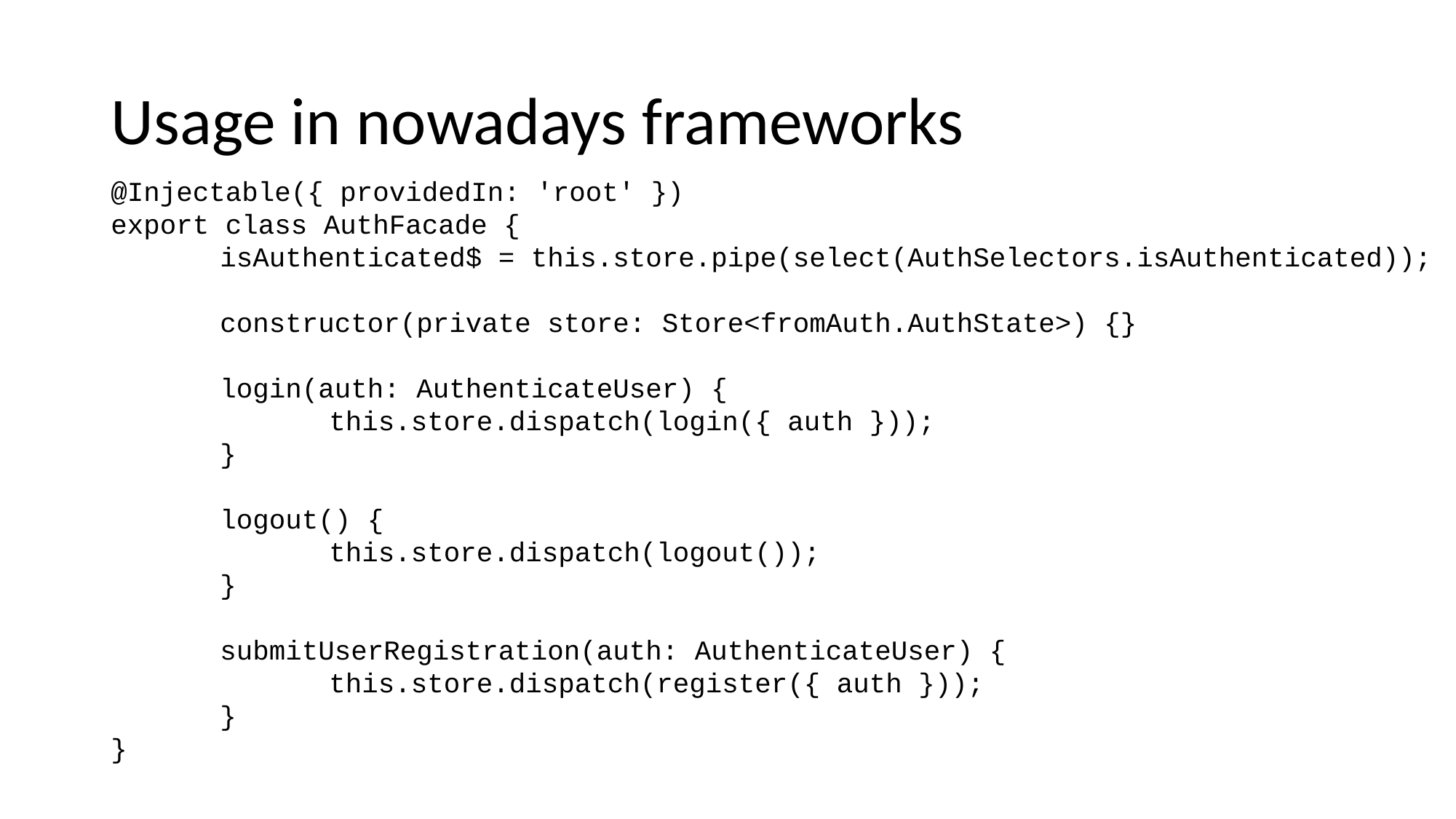

# Usage in nowadays frameworks
@Injectable({ providedIn: 'root' })
export class AuthFacade {
	isAuthenticated$ = this.store.pipe(select(AuthSelectors.isAuthenticated));

	constructor(private store: Store<fromAuth.AuthState>) {}

	login(auth: AuthenticateUser) {
		this.store.dispatch(login({ auth }));
	}

	logout() {
		this.store.dispatch(logout());
	}

	submitUserRegistration(auth: AuthenticateUser) {
		this.store.dispatch(register({ auth }));
	}
}